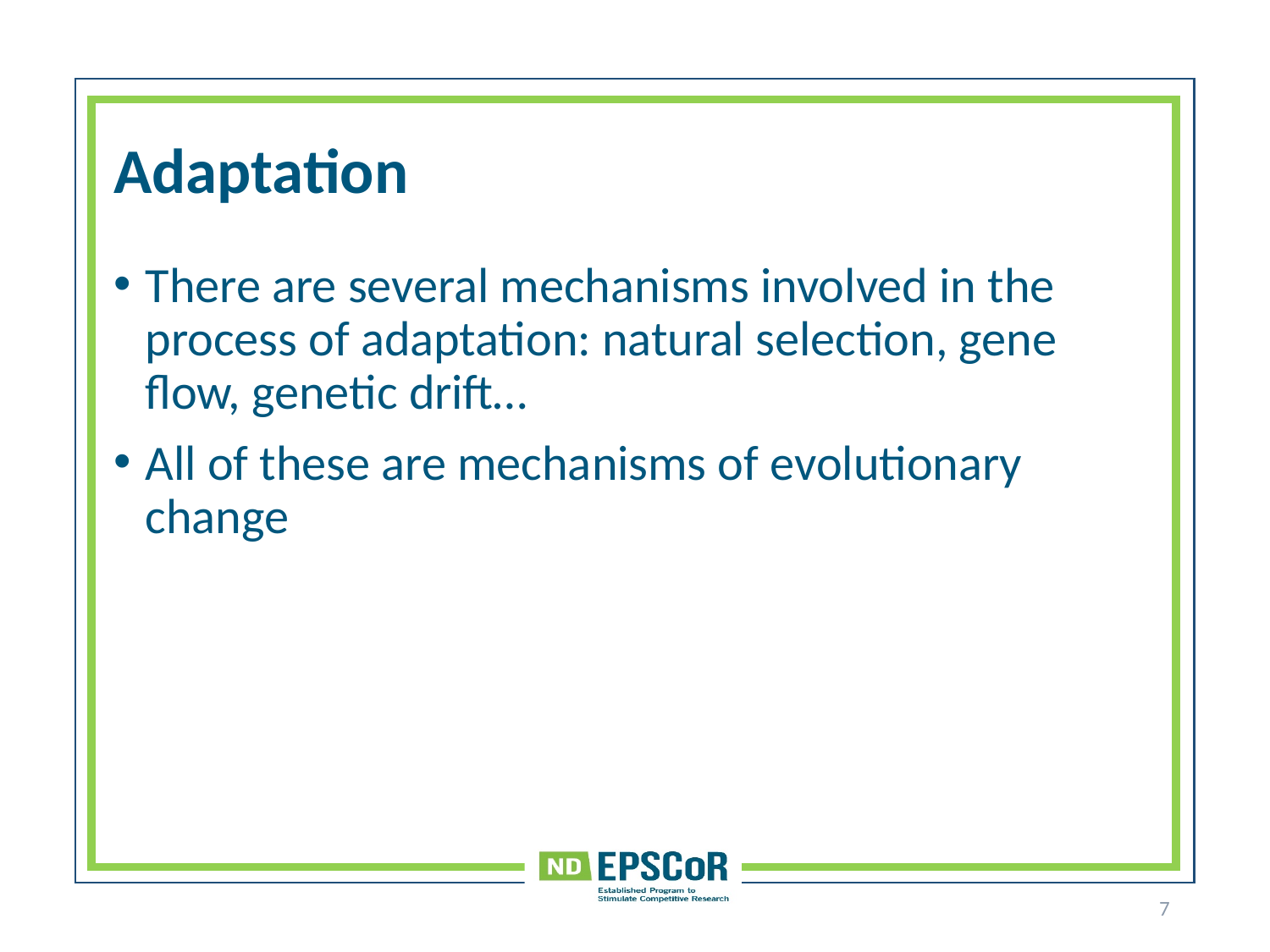

# Adaptation
There are several mechanisms involved in the process of adaptation: natural selection, gene flow, genetic drift…
All of these are mechanisms of evolutionary change

7